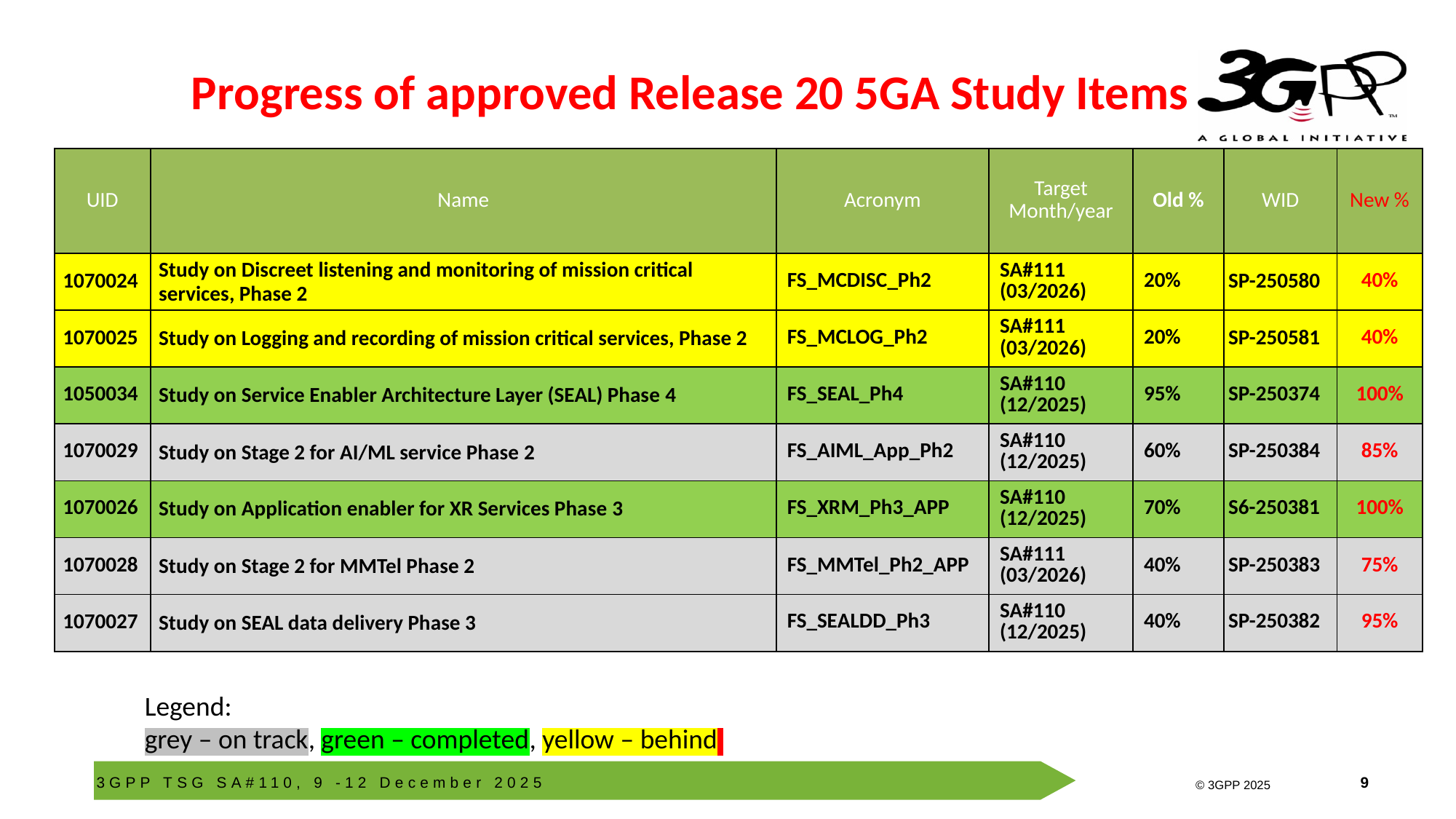

# Progress of approved Release 20 5GA Study Items
| UID | Name | Acronym | Target Month/year | Old % | WID | New % |
| --- | --- | --- | --- | --- | --- | --- |
| 1070024 | Study on Discreet listening and monitoring of mission critical services, Phase 2 | FS\_MCDISC\_Ph2 | SA#111 (03/2026) | 20% | SP-250580 | 40% |
| 1070025 | Study on Logging and recording of mission critical services, Phase 2 | FS\_MCLOG\_Ph2 | SA#111 (03/2026) | 20% | SP-250581 | 40% |
| 1050034 | Study on Service Enabler Architecture Layer (SEAL) Phase 4 | FS\_SEAL\_Ph4 | SA#110 (12/2025) | 95% | SP-250374 | 100% |
| 1070029 | Study on Stage 2 for AI/ML service Phase 2 | FS\_AIML\_App\_Ph2 | SA#110 (12/2025) | 60% | SP-250384 | 85% |
| 1070026 | Study on Application enabler for XR Services Phase 3 | FS\_XRM\_Ph3\_APP | SA#110 (12/2025) | 70% | S6-250381 | 100% |
| 1070028 | Study on Stage 2 for MMTel Phase 2 | FS\_MMTel\_Ph2\_APP | SA#111 (03/2026) | 40% | SP-250383 | 75% |
| 1070027 | Study on SEAL data delivery Phase 3 | FS\_SEALDD\_Ph3 | SA#110 (12/2025) | 40% | SP-250382 | 95% |
Legend:
grey – on track, green – completed, yellow – behind